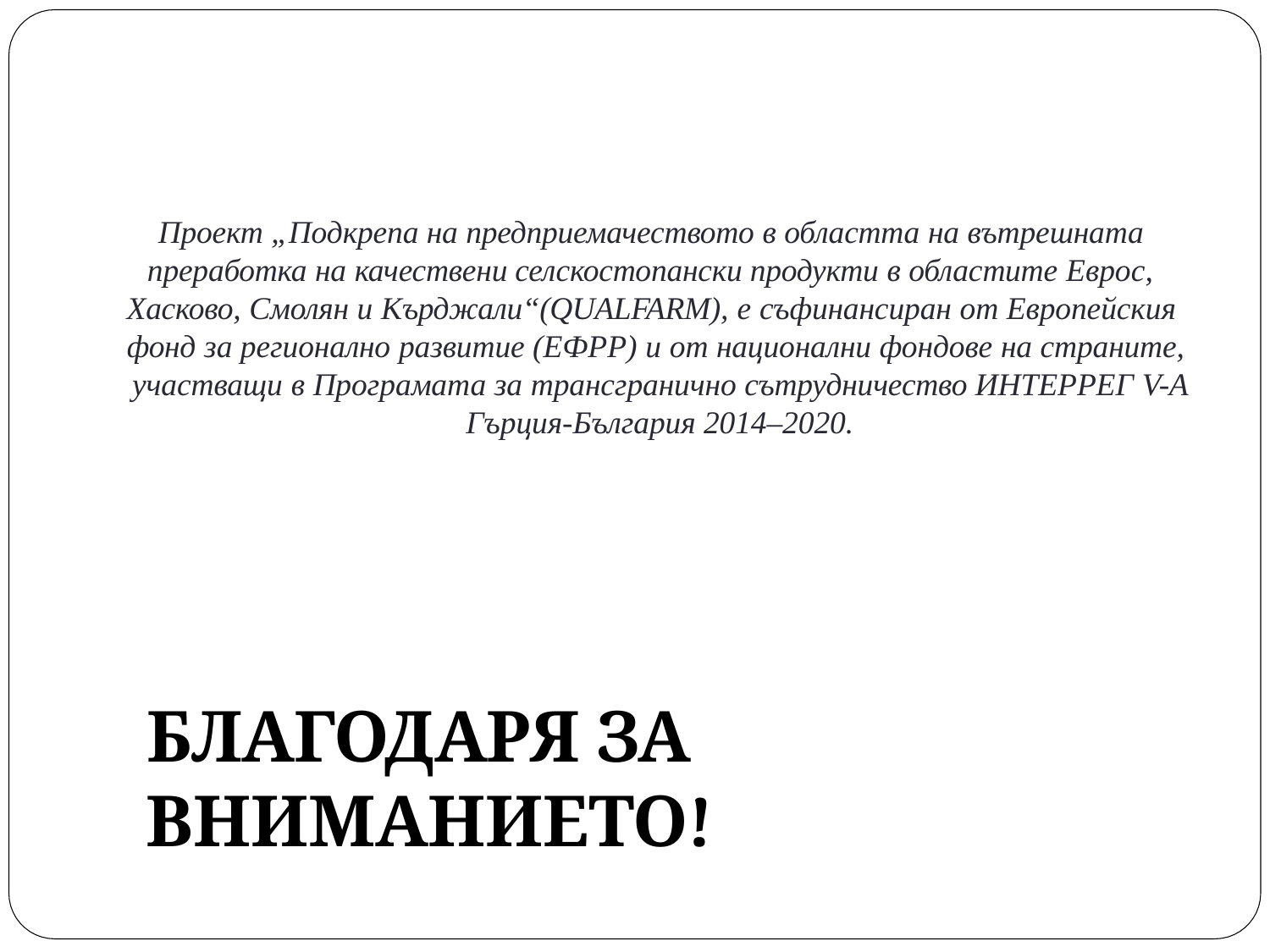

Проект „Подкрепа на предприемачеството в областта на вътрешната  преработка на качествени селскостопански продукти в областите Еврос,
# Хасково, Смолян и Кърджали“(QUALFARM), е съфинансиран от Европейския  фонд за регионално развитие (ЕФРР) и от национални фондове на страните,  участващи в Програмата за трансгранично сътрудничество ИНТЕРРЕГ V-A  Гърция-България 2014–2020.
БЛАГОДАРЯ ЗА ВНИМАНИЕТО!